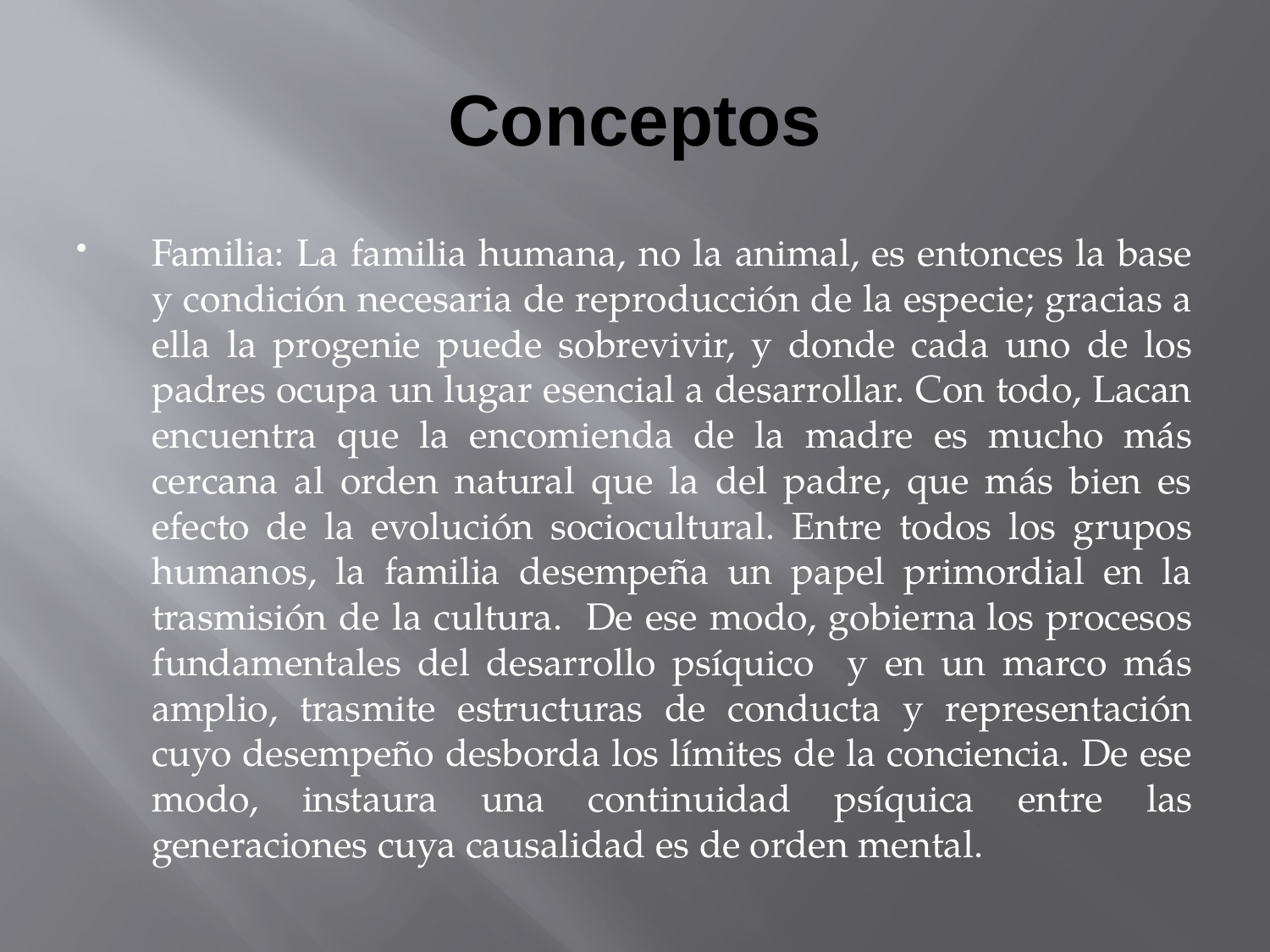

# Conceptos
Familia: La familia humana, no la animal, es entonces la base y condición necesaria de reproducción de la especie; gracias a ella la progenie puede sobrevivir, y donde cada uno de los padres ocupa un lugar esencial a desarrollar. Con todo, Lacan encuentra que la encomienda de la madre es mucho más cercana al orden natural que la del padre, que más bien es efecto de la evolución sociocultural. Entre todos los grupos humanos, la familia desempeña un papel primordial en la trasmisión de la cultura.  De ese modo, gobierna los procesos fundamentales del desarrollo psíquico  y en un marco más amplio, trasmite estructuras de conducta y representación cuyo desempeño desborda los límites de la conciencia. De ese modo, instaura una continuidad psíquica entre las generaciones cuya causalidad es de orden mental.